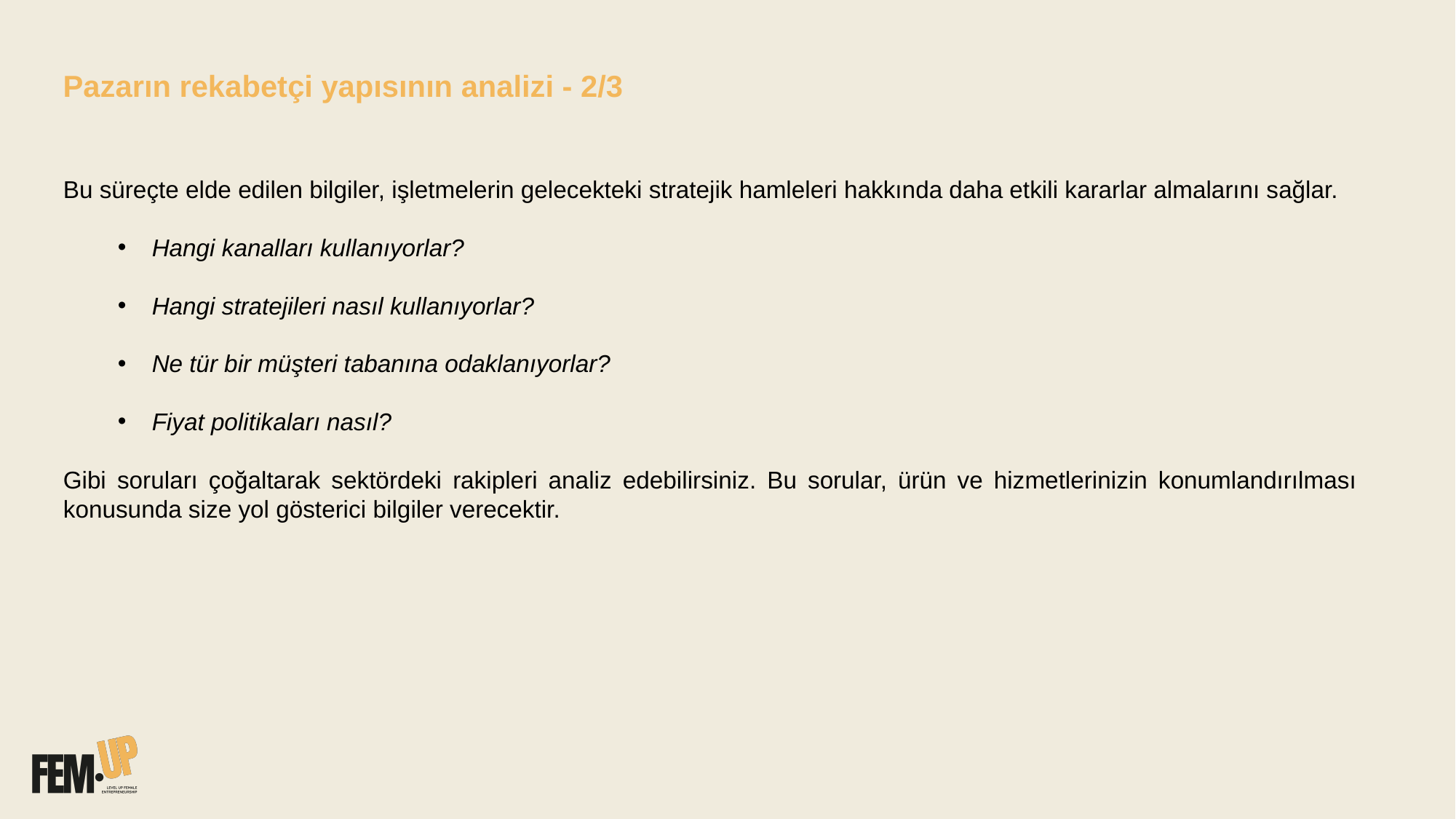

Pazarın rekabetçi yapısının analizi - 2/3

Bu süreçte elde edilen bilgiler, işletmelerin gelecekteki stratejik hamleleri hakkında daha etkili kararlar almalarını sağlar.

Hangi kanalları kullanıyorlar?

Hangi stratejileri nasıl kullanıyorlar?

Ne tür bir müşteri tabanına odaklanıyorlar?

Fiyat politikaları nasıl?

Gibi soruları çoğaltarak sektördeki rakipleri analiz edebilirsiniz. Bu sorular, ürün ve hizmetlerinizin konumlandırılması konusunda size yol gösterici bilgiler verecektir.